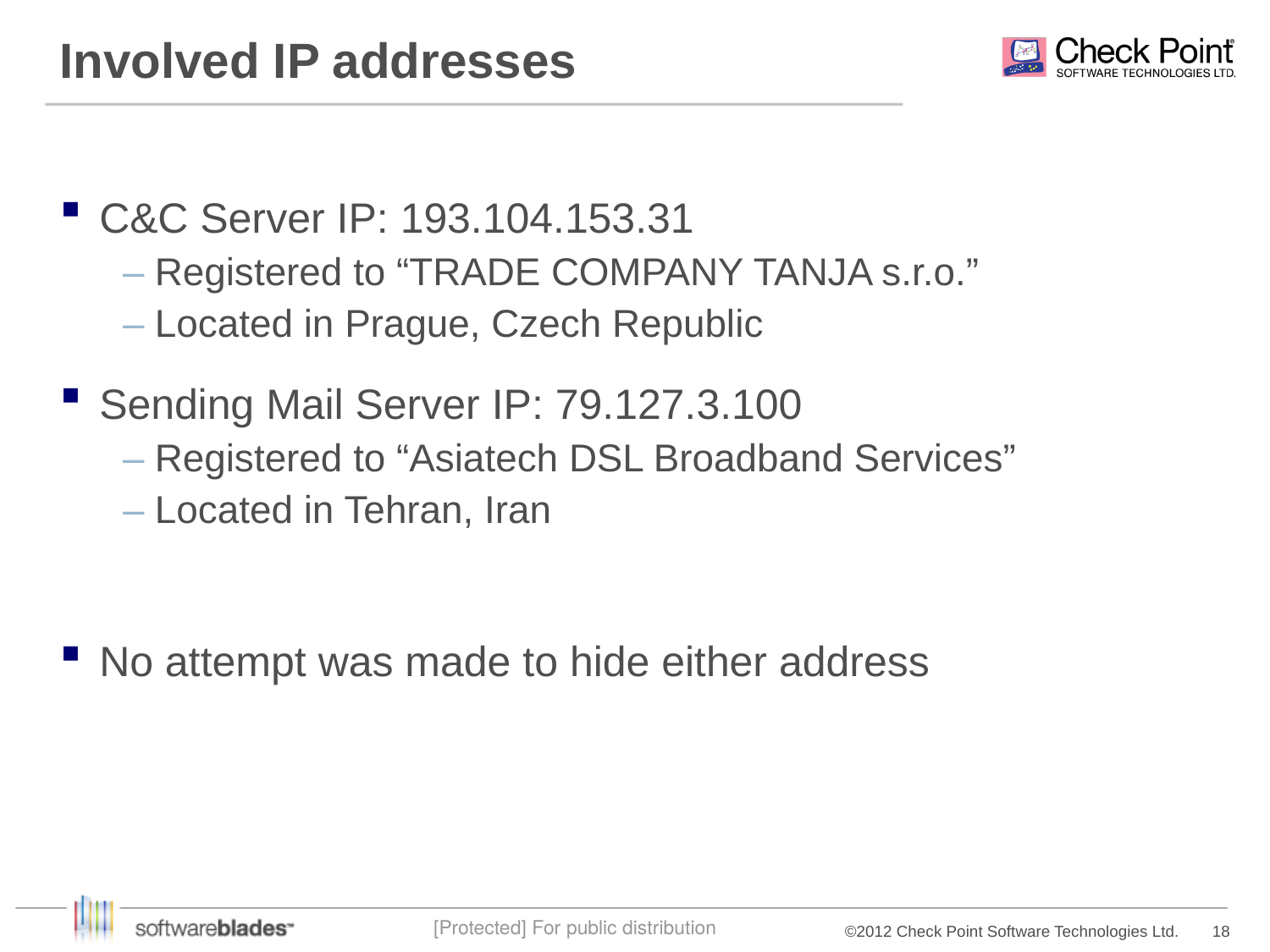

# Involved IP addresses
C&C Server IP: 193.104.153.31
Registered to “TRADE COMPANY TANJA s.r.o.”
Located in Prague, Czech Republic
Sending Mail Server IP: 79.127.3.100
Registered to “Asiatech DSL Broadband Services”
Located in Tehran, Iran

No attempt was made to hide either address
[Protected] For public distribution